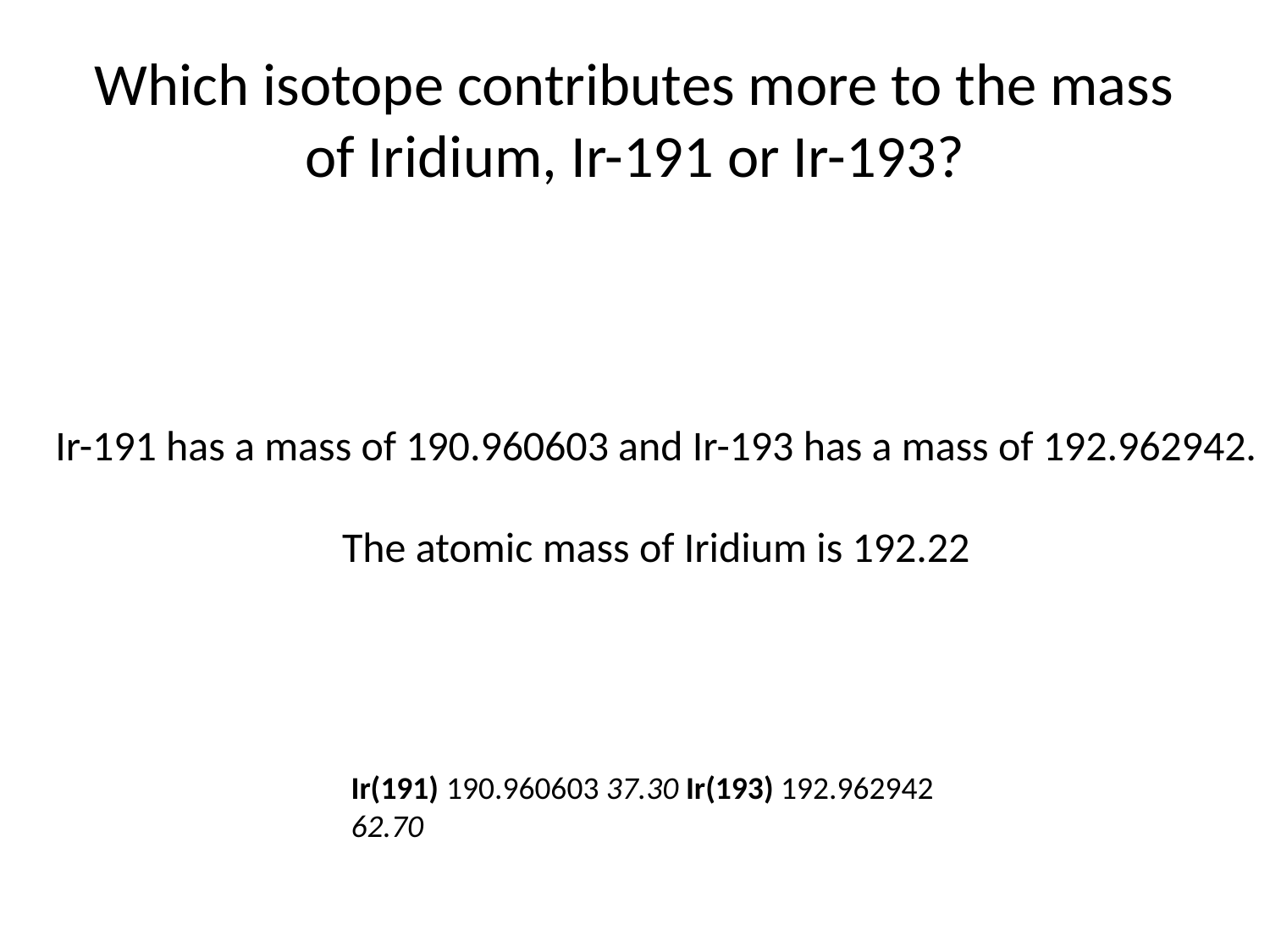

# Which isotope contributes more to the mass of Iridium, Ir-191 or Ir-193?
Ir-191 has a mass of 190.960603 and Ir-193 has a mass of 192.962942.

The atomic mass of Iridium is 192.22

Ir(191) 190.960603 37.30 Ir(193) 192.962942 62.70